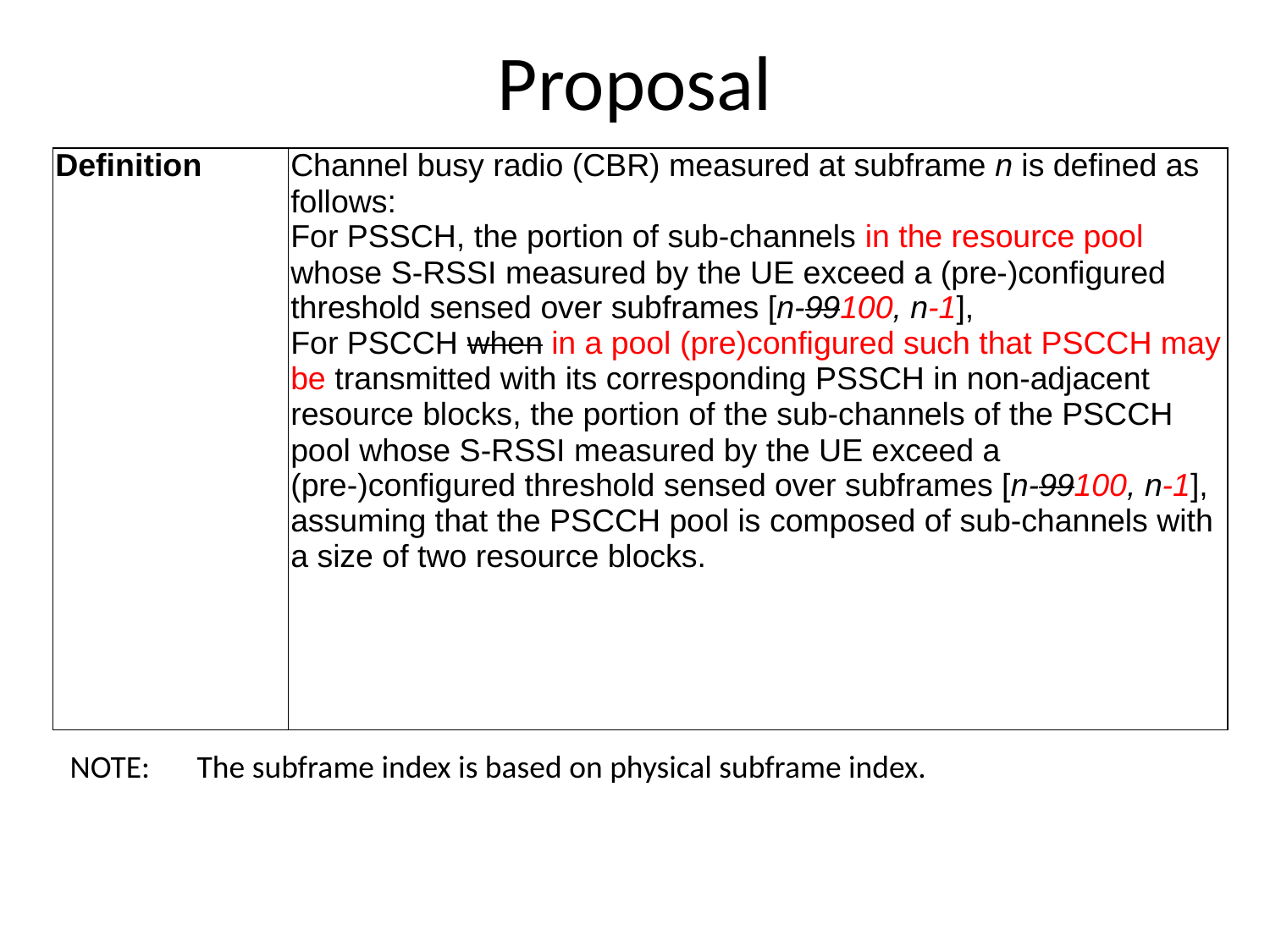

# Proposal
| Definition | Channel busy radio (CBR) measured at subframe n is defined as follows: For PSSCH, the portion of sub-channels in the resource pool whose S-RSSI measured by the UE exceed a (pre-)configured threshold sensed over subframes [n-99100, n-1], For PSCCH when in a pool (pre)configured such that PSCCH may be transmitted with its corresponding PSSCH in non-adjacent resource blocks, the portion of the sub-channels of the PSCCH pool whose S-RSSI measured by the UE exceed a (pre-)configured threshold sensed over subframes [n-99100, n-1], assuming that the PSCCH pool is composed of sub-channels with a size of two resource blocks. |
| --- | --- |
NOTE:	The subframe index is based on physical subframe index.